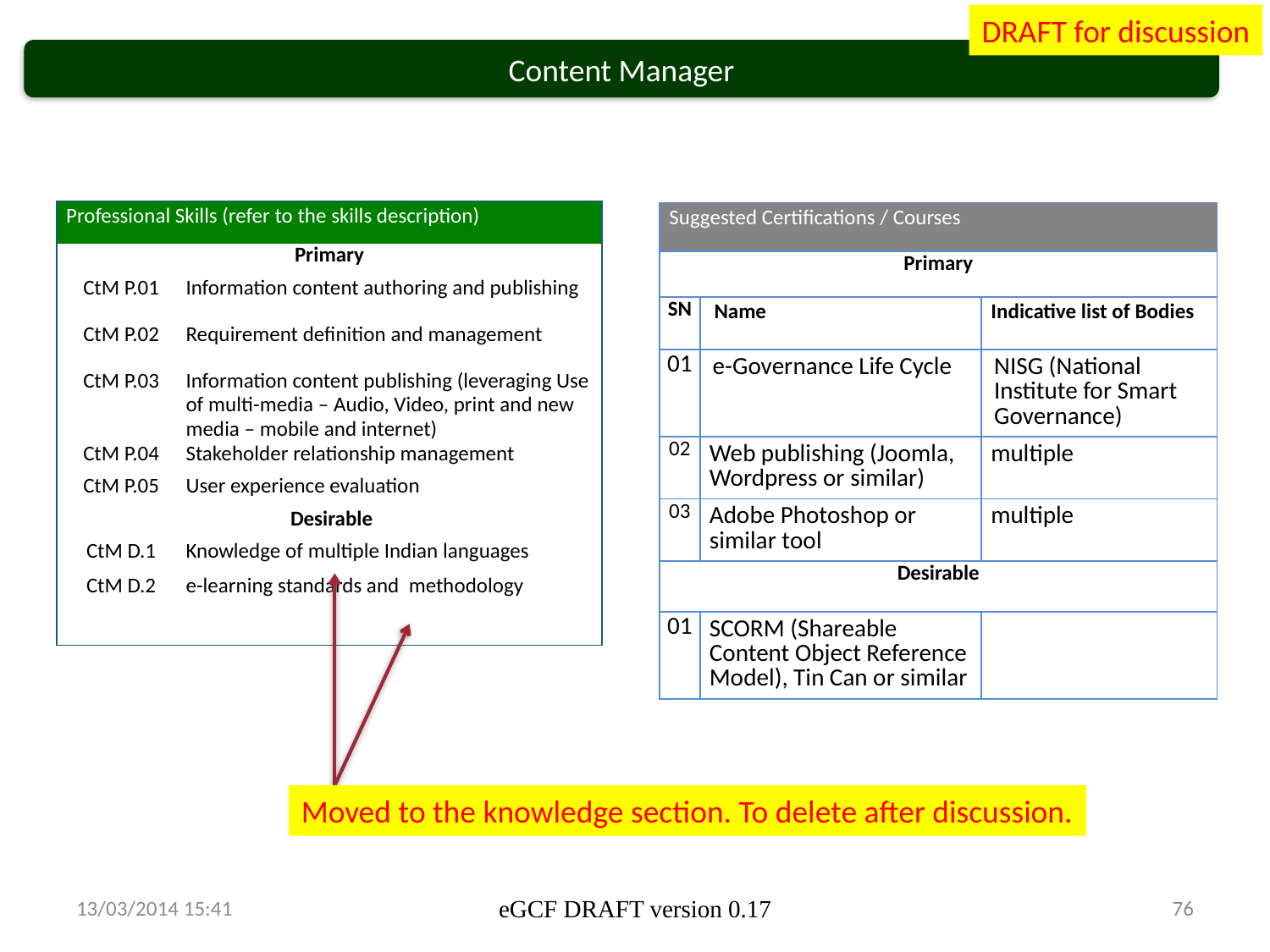

DRAFT for discussion
Content Manager
| Professional Skills (refer to the skills description) |  |
| --- | --- |
| Primary |  |
| CtM P.01 | Information content authoring and publishing |
| CtM P.02 | Requirement definition and management |
| CtM P.03 | Information content publishing (leveraging Use of multi-media – Audio, Video, print and new media – mobile and internet) |
| CtM P.04 | Stakeholder relationship management |
| CtM P.05 | User experience evaluation |
| Desirable |  |
| CtM D.1 | Knowledge of multiple Indian languages |
| CtM D.2 | e-learning standards and methodology |
|  |  |
| Suggested Certifications / Courses |  |  |
| --- | --- | --- |
| Primary |  |  |
| SN | Name | Indicative list of Bodies |
| 01 | e-Governance Life Cycle | NISG (National Institute for Smart Governance) |
| 02 | Web publishing (Joomla, Wordpress or similar) | multiple |
| 03 | Adobe Photoshop or similar tool | multiple |
| Desirable |  |  |
| 01 | SCORM (Shareable Content Object Reference Model), Tin Can or similar |  |
Moved to the knowledge section. To delete after discussion.
13/03/2014 15:41
eGCF DRAFT version 0.17
76